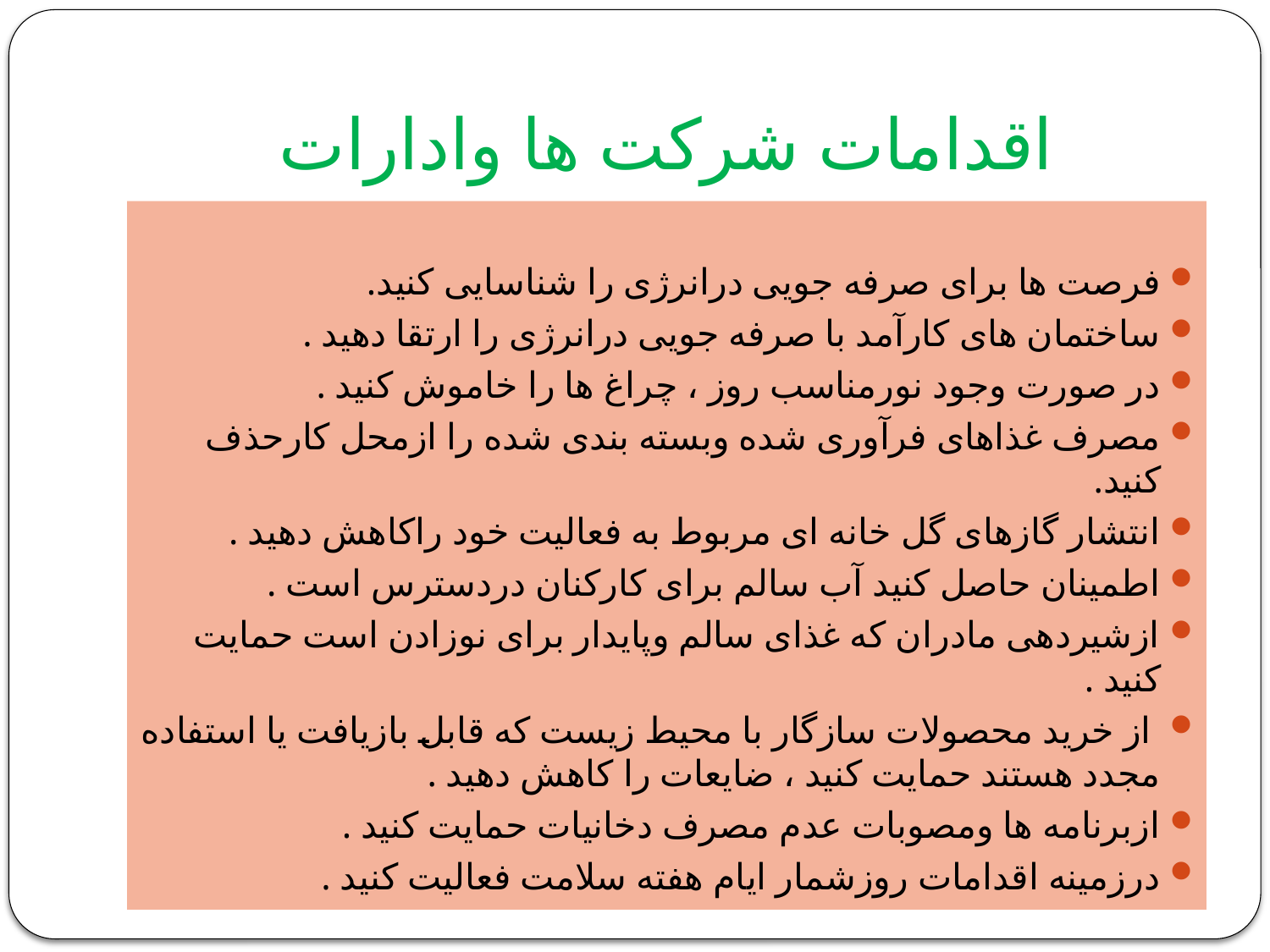

# اقدامات شرکت ها وادارات

فرصت ها برای صرفه جویی درانرژی را شناسایی کنید.
ساختمان های کارآمد با صرفه جویی درانرژی را ارتقا دهید .
در صورت وجود نورمناسب روز ، چراغ ها را خاموش کنید .
مصرف غذاهای فرآوری شده وبسته بندی شده را ازمحل کارحذف کنید.
انتشار گازهای گل خانه ای مربوط به فعالیت خود راکاهش دهید .
اطمینان حاصل کنید آب سالم برای کارکنان دردسترس است .
ازشیردهی مادران که غذای سالم وپایدار برای نوزادن است حمایت کنید .
 از خرید محصولات سازگار با محیط زیست که قابل بازیافت یا استفاده مجدد هستند حمایت کنید ، ضایعات را کاهش دهید .
ازبرنامه ها ومصوبات عدم مصرف دخانیات حمایت کنید .
درزمینه اقدامات روزشمار ایام هفته سلامت فعالیت کنید .